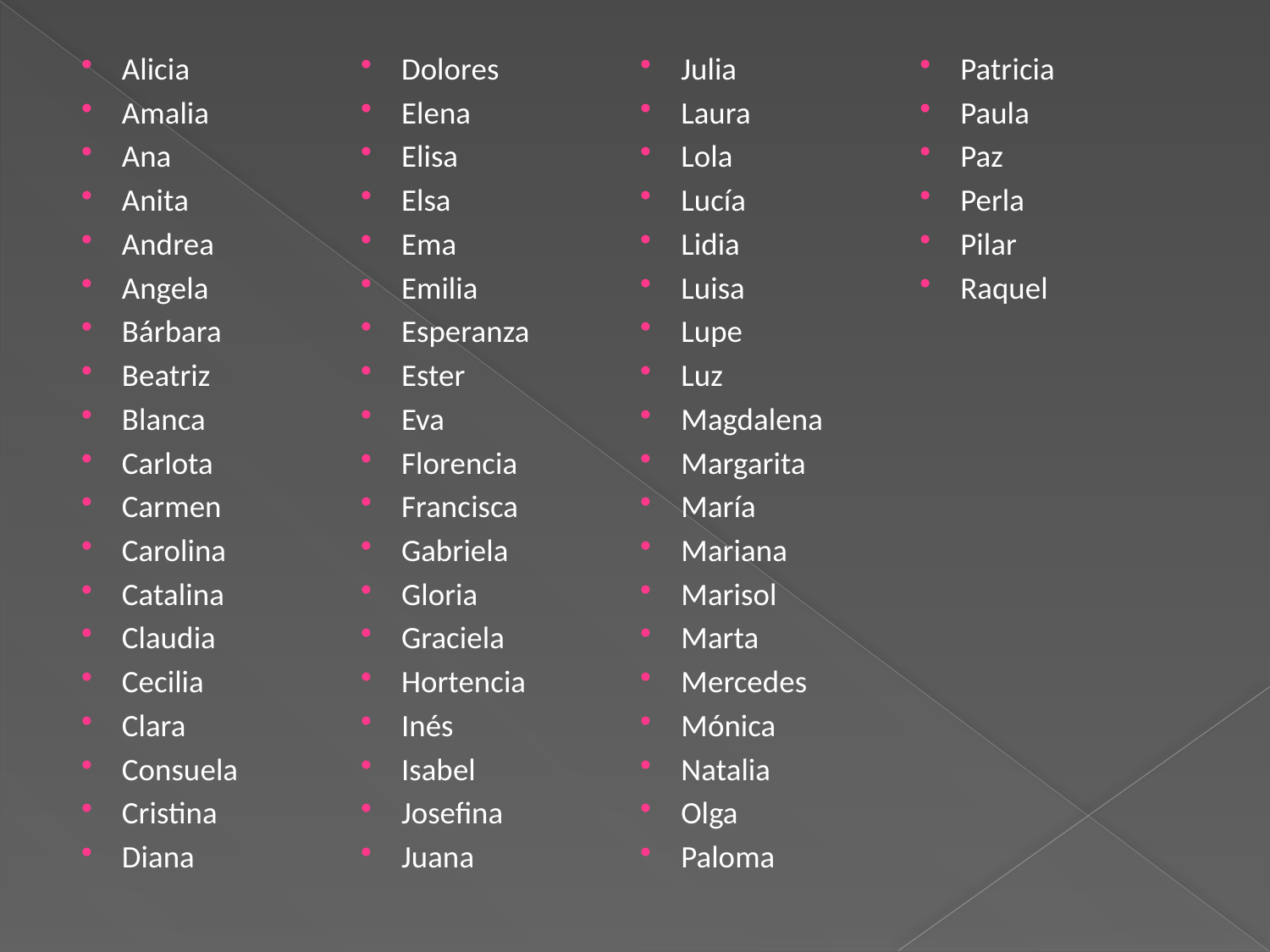

Alicia
Amalia
Ana
Anita
Andrea
Angela
Bárbara
Beatriz
Blanca
Carlota
Carmen
Carolina
Catalina
Claudia
Cecilia
Clara
Consuela
Cristina
Diana
Dolores
Elena
Elisa
Elsa
Ema
Emilia
Esperanza
Ester
Eva
Florencia
Francisca
Gabriela
Gloria
Graciela
Hortencia
Inés
Isabel
Josefina
Juana
Julia
Laura
Lola
Lucía
Lidia
Luisa
Lupe
Luz
Magdalena
Margarita
María
Mariana
Marisol
Marta
Mercedes
Mónica
Natalia
Olga
Paloma
Patricia
Paula
Paz
Perla
Pilar
Raquel